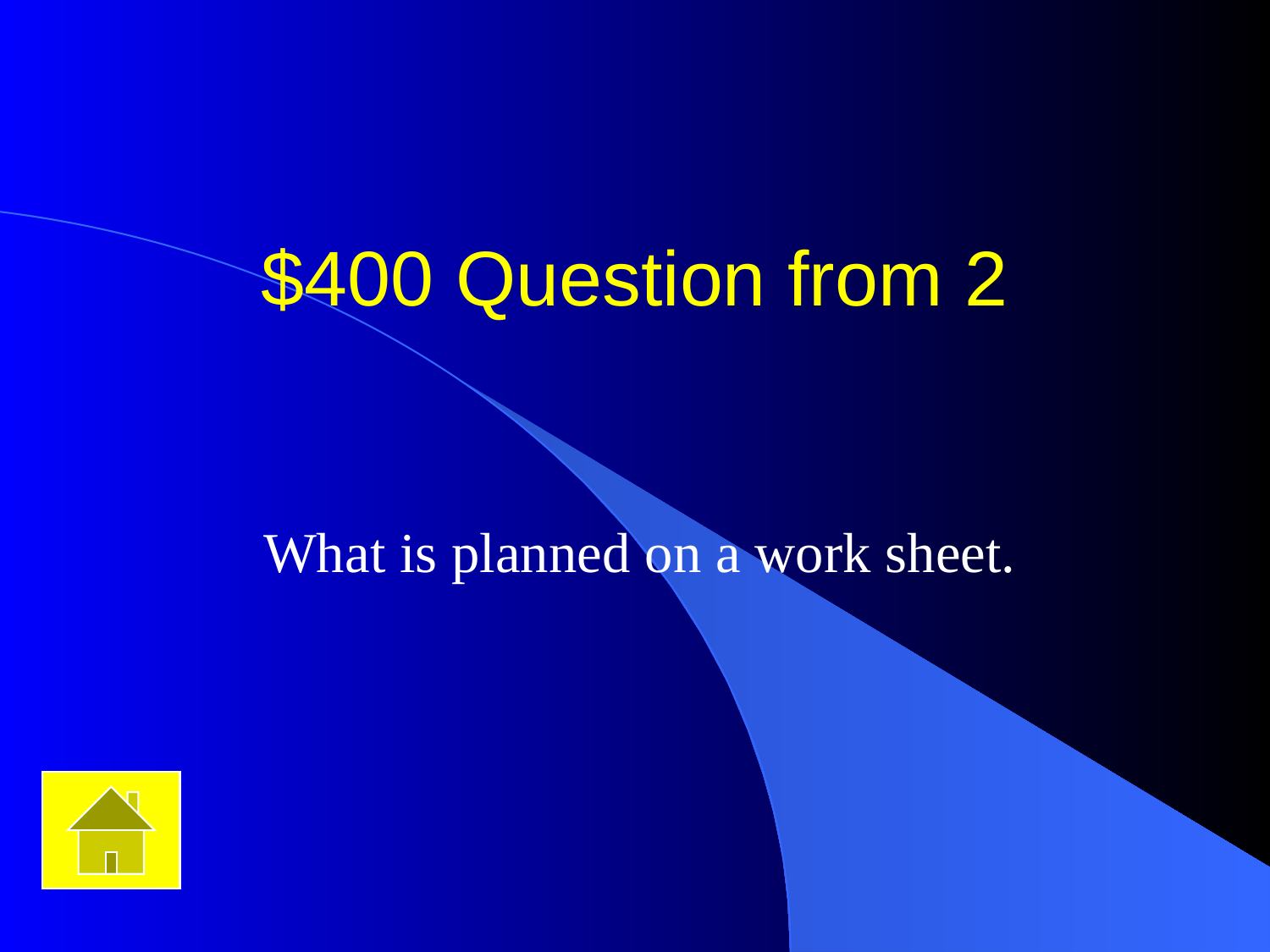

# $400 Question from 2
What is planned on a work sheet.